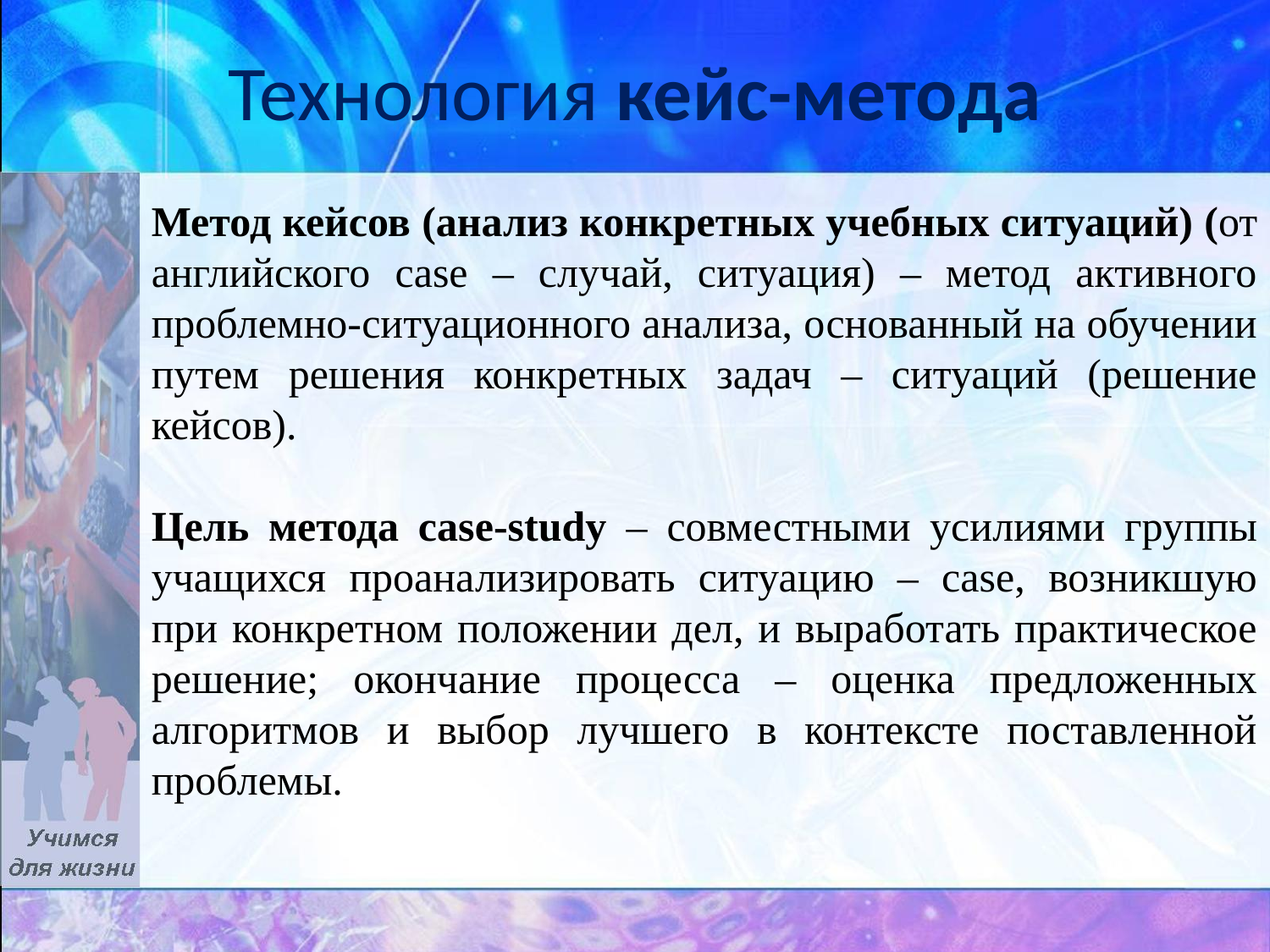

# Технология кейс-метода
Метод кейсов (анализ конкретных учебных ситуаций) (от английского case – случай, ситуация) – метод активного проблемно-ситуационного анализа, основанный на обучении путем решения конкретных задач – ситуаций (решение кейсов).
Цель метода case-study – совместными усилиями группы учащихся проанализировать ситуацию – case, возникшую при конкретном положении дел, и выработать практическое решение; окончание процесса – оценка предложенных алгоритмов и выбор лучшего в контексте поставленной проблемы.